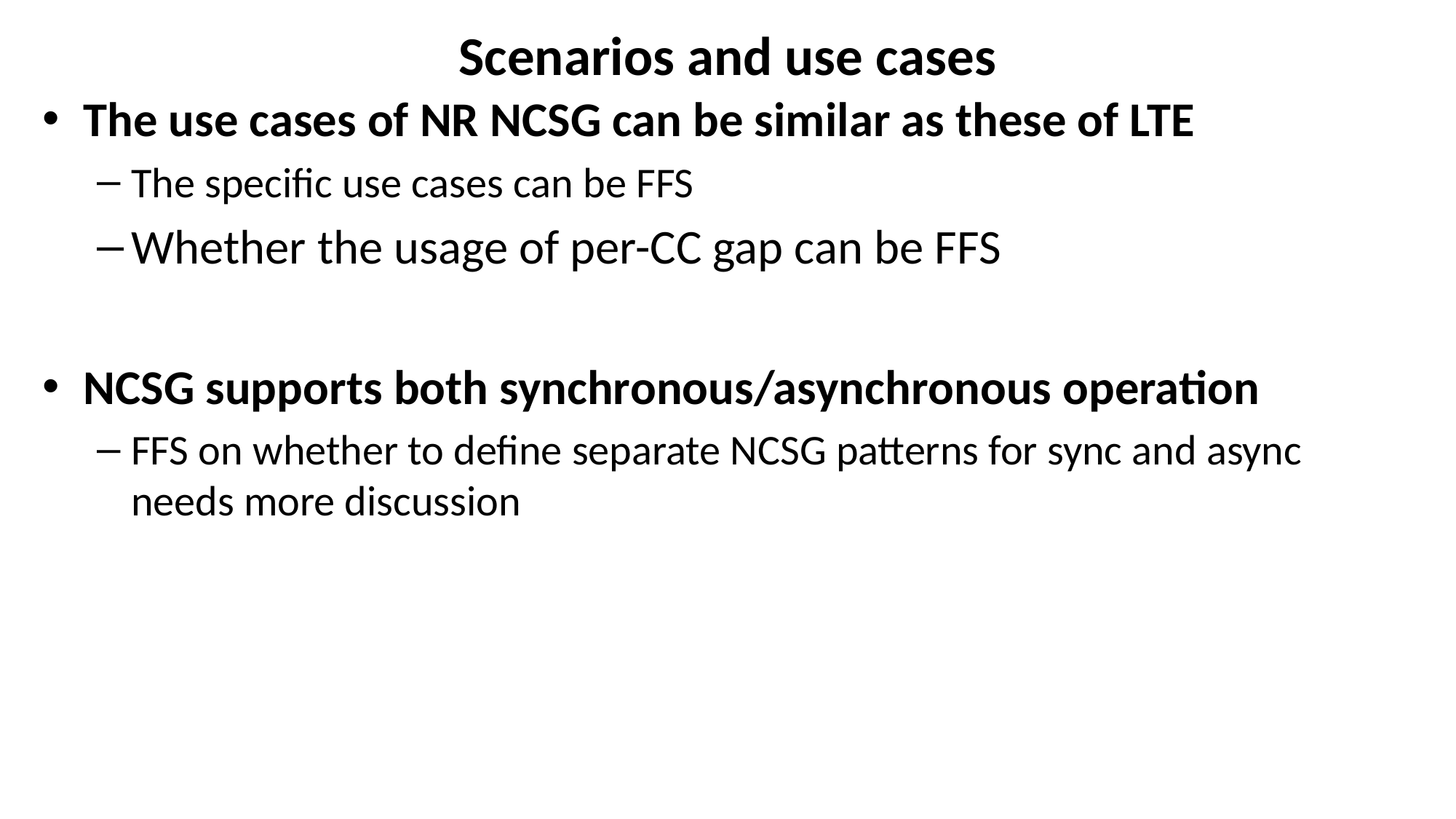

# Scenarios and use cases
The use cases of NR NCSG can be similar as these of LTE
The specific use cases can be FFS
Whether the usage of per-CC gap can be FFS

NCSG supports both synchronous/asynchronous operation
FFS on whether to define separate NCSG patterns for sync and async needs more discussion